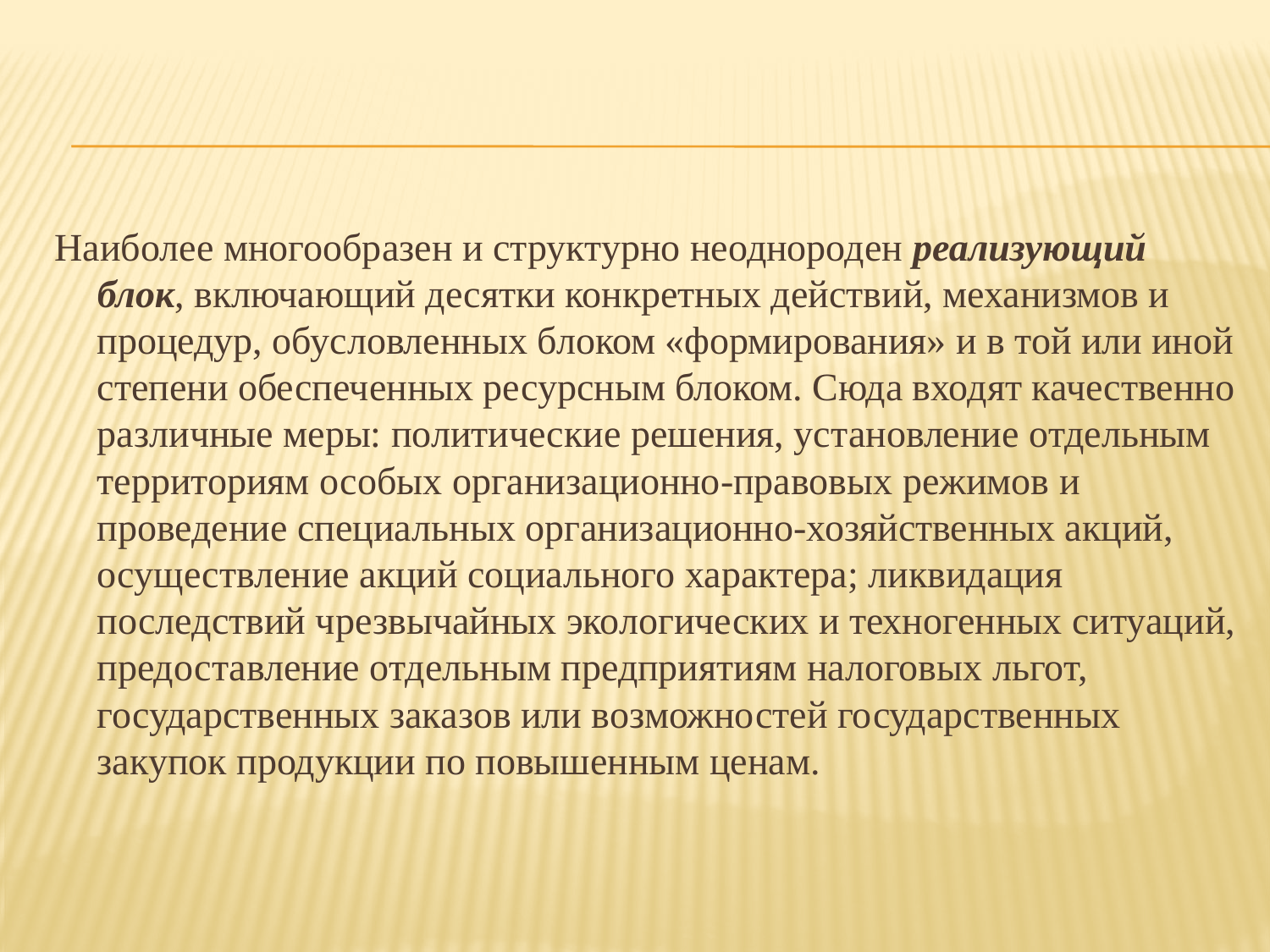

Наиболее многообразен и структурно неоднороден реализующий блок, включающий десятки конкретных действий, механизмов и процедур, обусловленных блоком «формирования» и в той или иной степени обеспеченных ресурсным блоком. Сюда входят качественно различные меры: политические решения, установление отдельным территориям особых организационно-правовых режимов и проведение специальных организационно-хозяйственных акций, осуществление акций социального характера; ликвидация последствий чрезвычайных экологических и техногенных ситуаций, предоставление отдельным предприятиям налоговых льгот, государственных заказов или возможностей государственных закупок продукции по повышенным ценам.